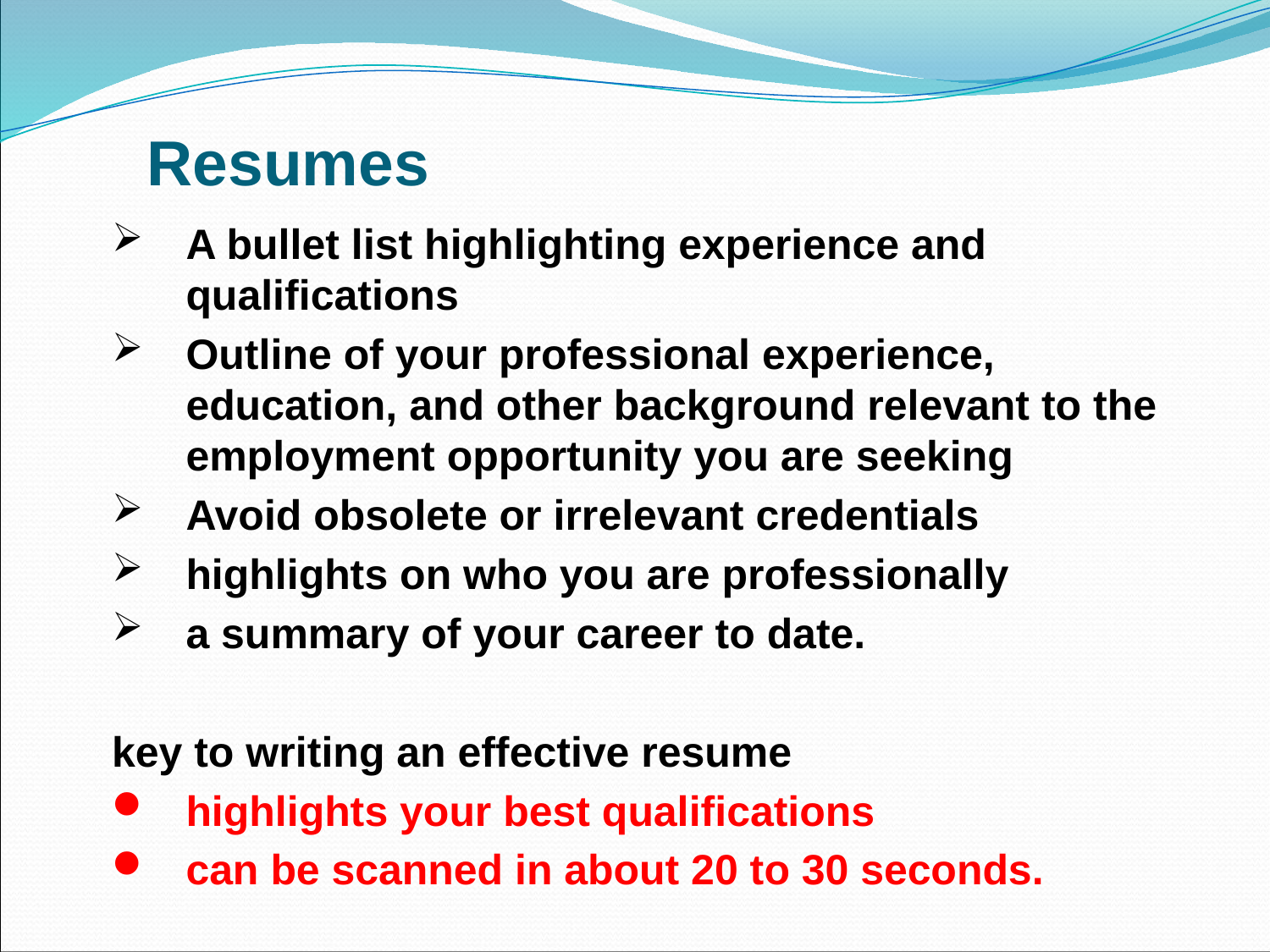

# Resumes
A bullet list highlighting experience and qualifications
Outline of your professional experience, education, and other background relevant to the employment opportunity you are seeking
Avoid obsolete or irrelevant credentials
highlights on who you are professionally
a summary of your career to date.

key to writing an effective resume
highlights your best qualifications
can be scanned in about 20 to 30 seconds.

(Beer Chapter 10)